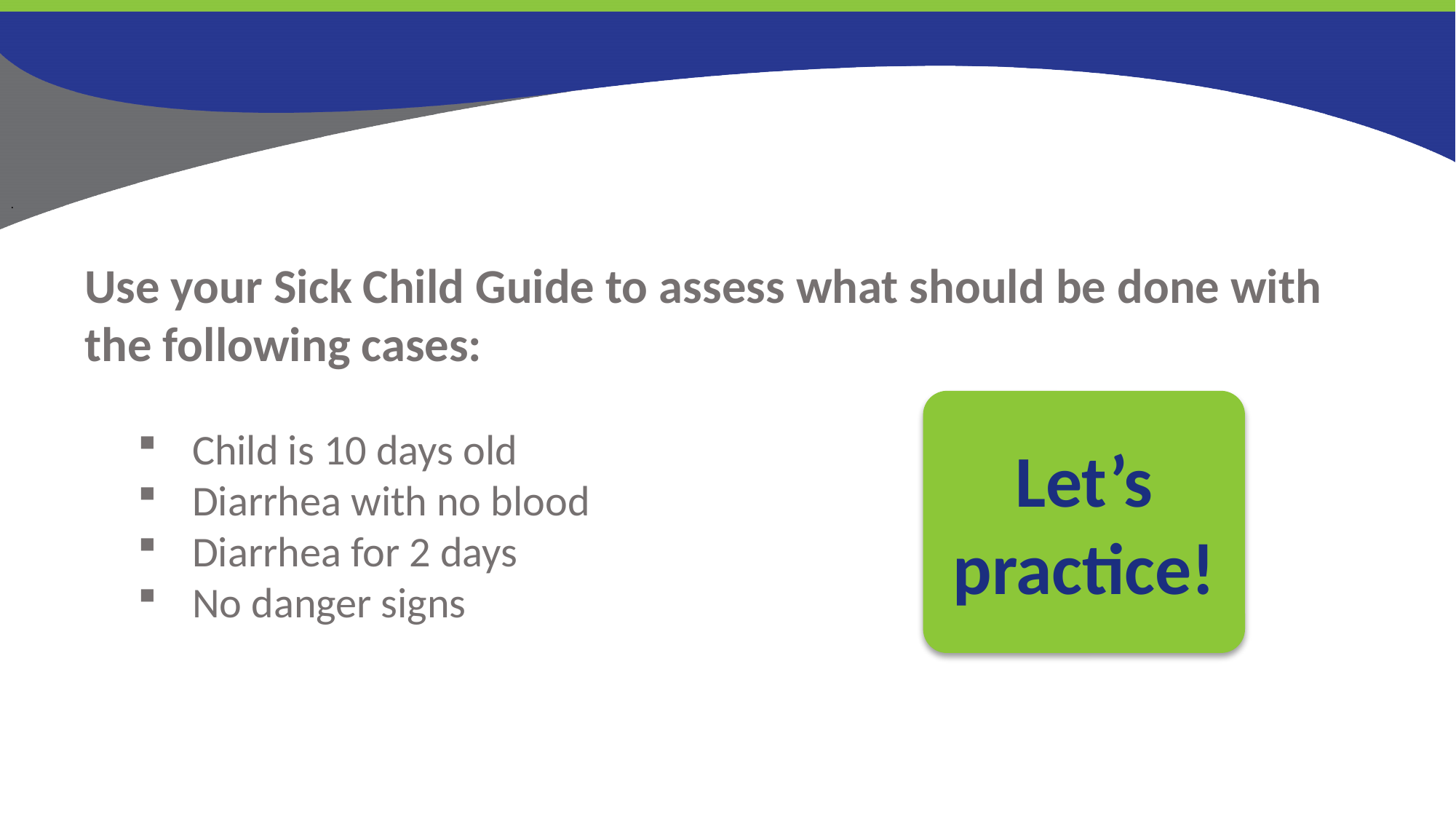

.
Use your Sick Child Guide to assess what should be done with the following cases:

Child is 10 days old
Diarrhea with no blood
Diarrhea for 2 days
No danger signs
Let’s practice!